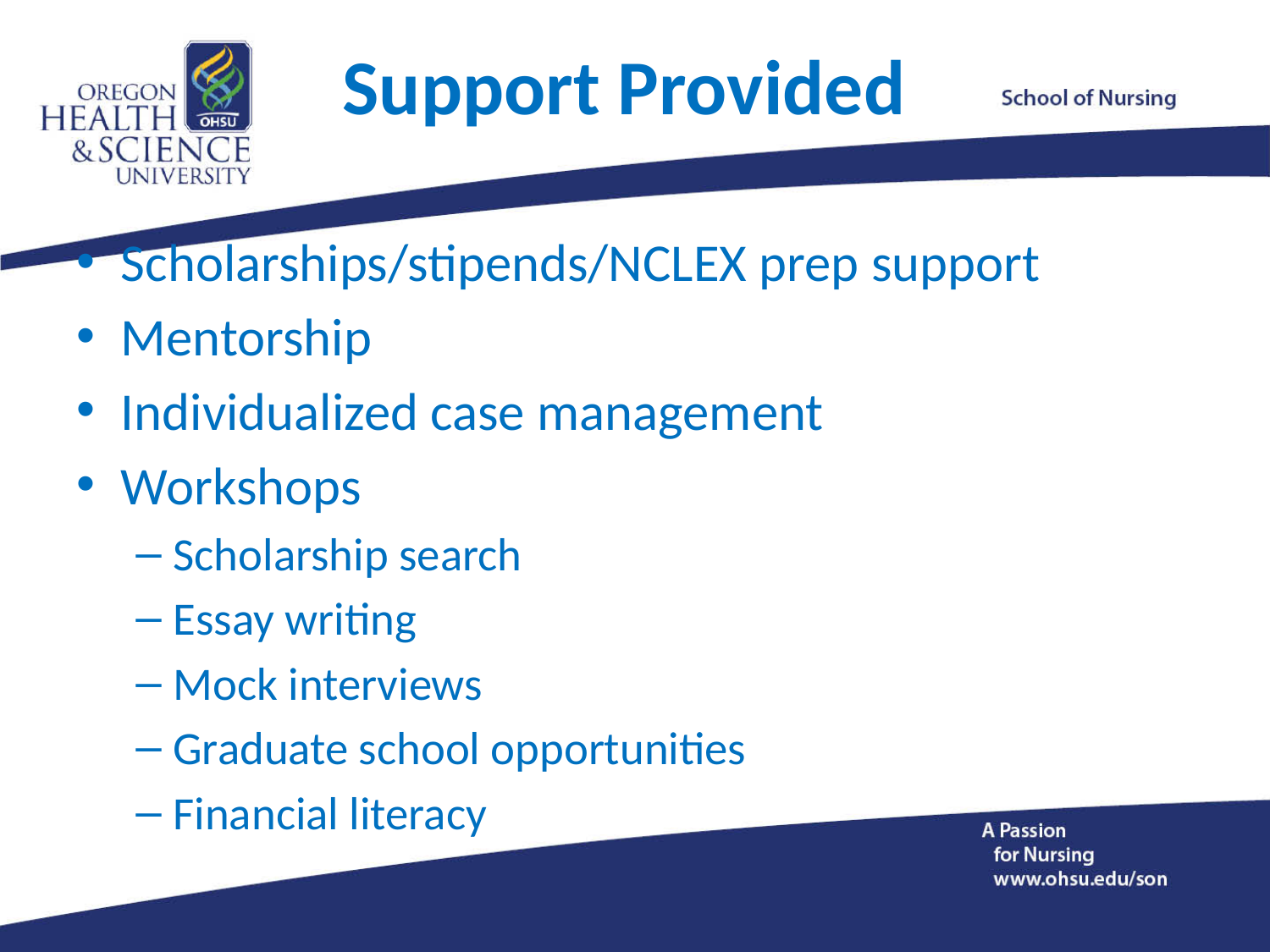

# Support Provided
Scholarships/stipends/NCLEX prep support
Mentorship
Individualized case management
Workshops
Scholarship search
Essay writing
Mock interviews
Graduate school opportunities
Financial literacy